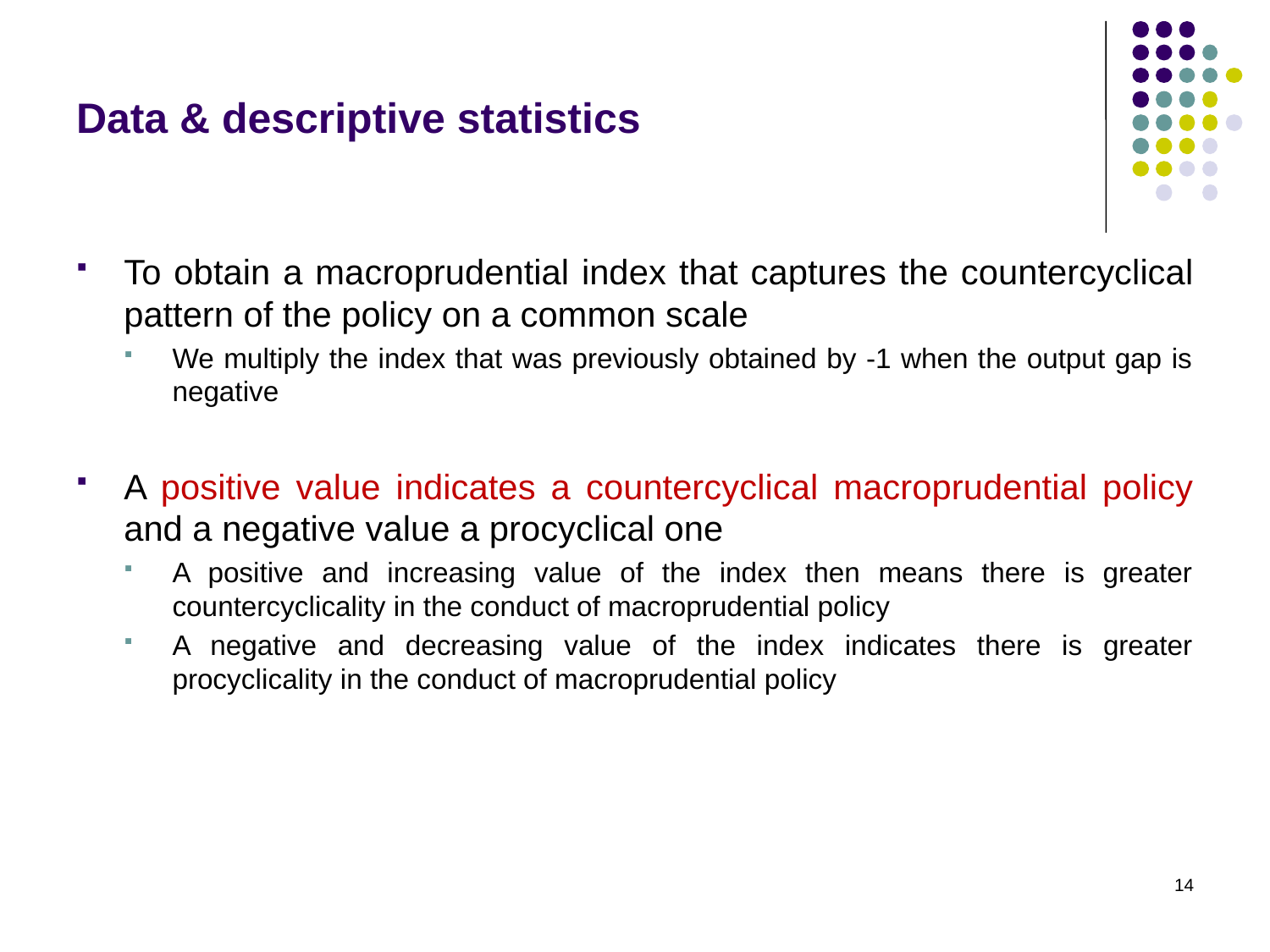

# Data & descriptive statistics
To obtain a macroprudential index that captures the countercyclical pattern of the policy on a common scale
We multiply the index that was previously obtained by -1 when the output gap is negative

A positive value indicates a countercyclical macroprudential policy and a negative value a procyclical one
A positive and increasing value of the index then means there is greater countercyclicality in the conduct of macroprudential policy
A negative and decreasing value of the index indicates there is greater procyclicality in the conduct of macroprudential policy

14